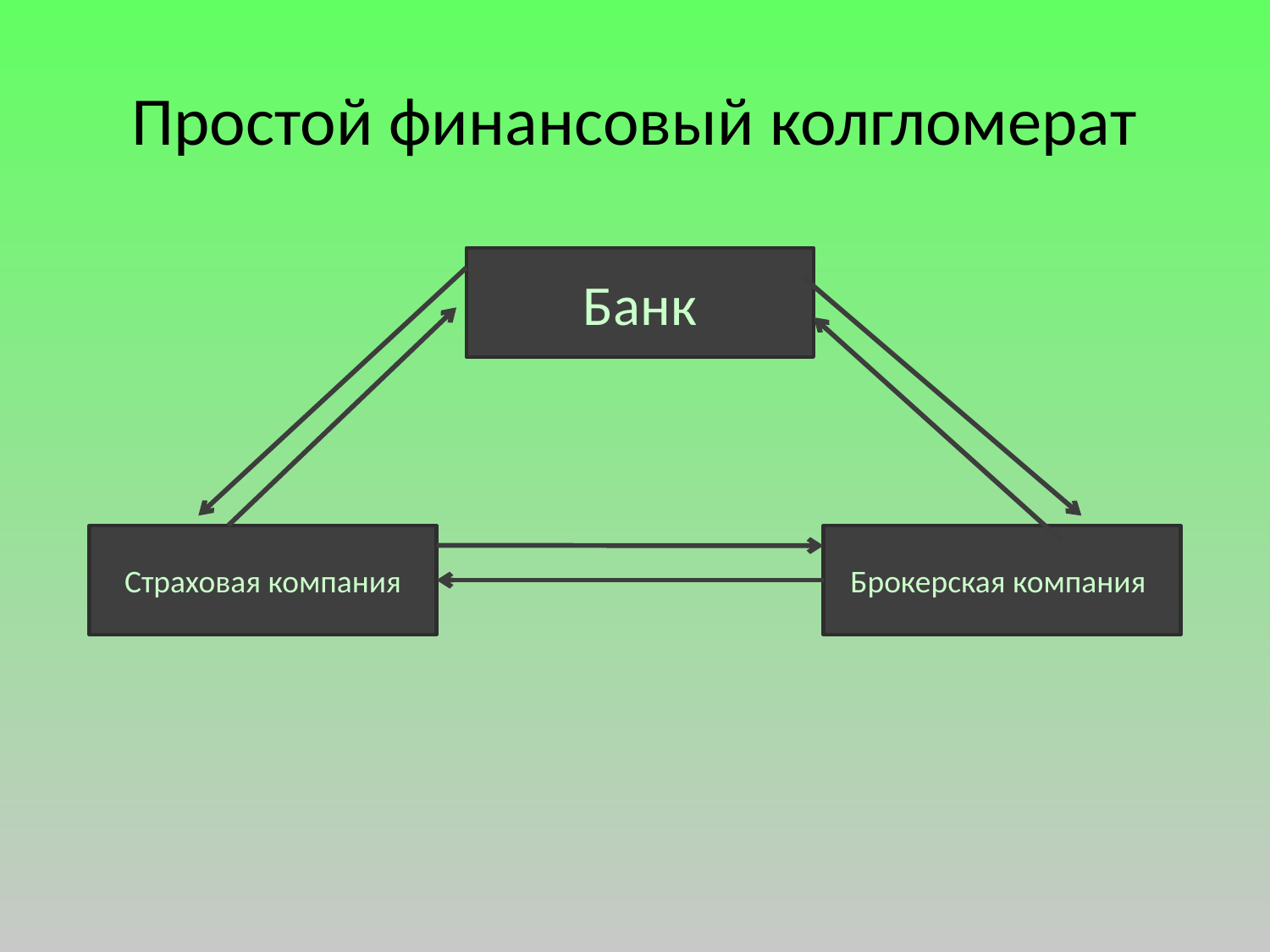

# Простой финансовый колгломерат

Банк
Страховая компания
  Брокерская компания